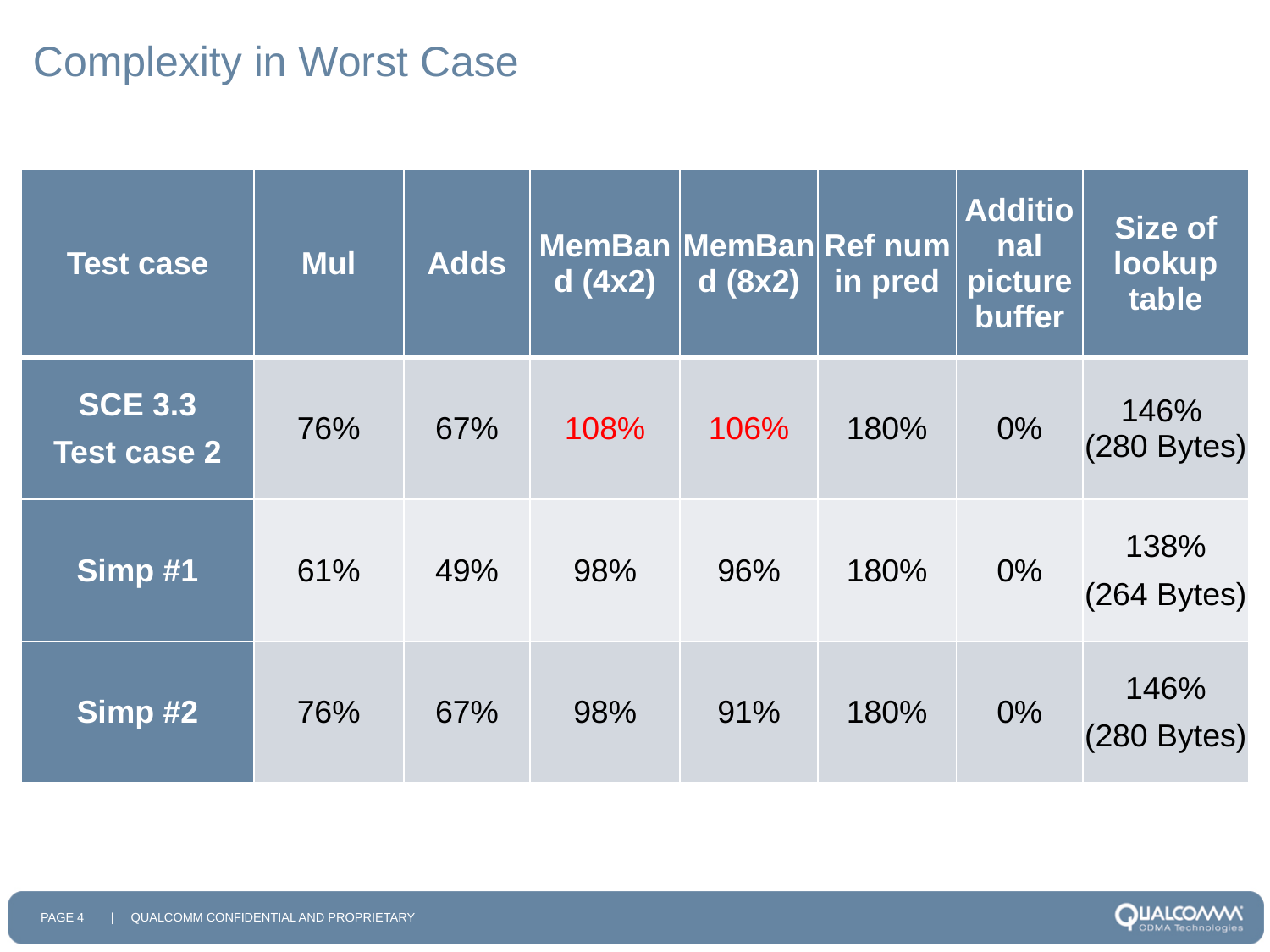

# Complexity in Worst Case
| Test case | Mul | Adds | MemBand (4x2) | MemBand (8x2) | Ref num in pred | Additional picture buffer | Size of lookup table |
| --- | --- | --- | --- | --- | --- | --- | --- |
| SCE 3.3 Test case 2 | 76% | 67% | 108% | 106% | 180% | 0% | 146% (280 Bytes) |
| Simp #1 | 61% | 49% | 98% | 96% | 180% | 0% | 138% (264 Bytes) |
| Simp #2 | 76% | 67% | 98% | 91% | 180% | 0% | 146% (280 Bytes) |